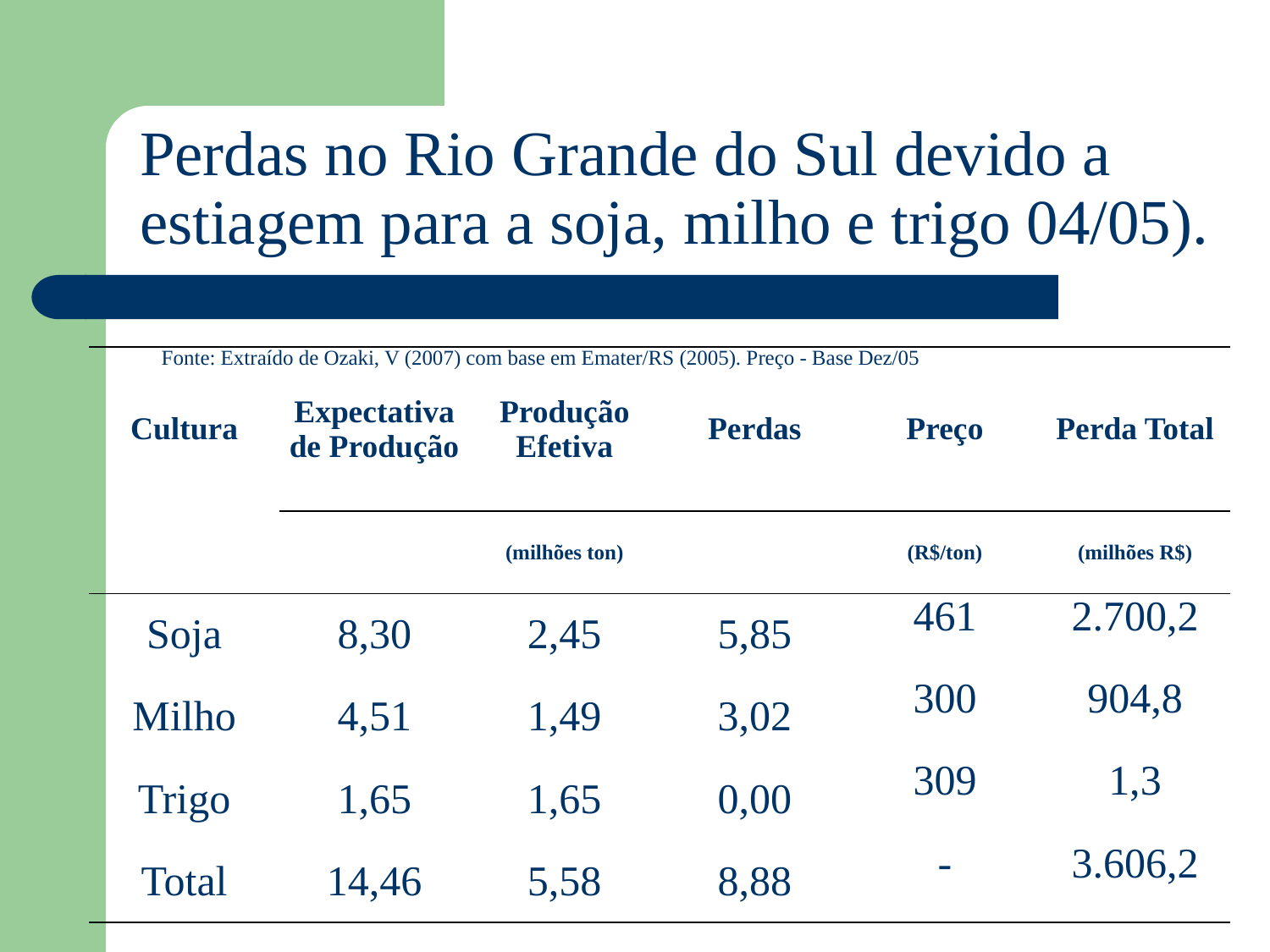

Perdas no Rio Grande do Sul devido a estiagem para a soja, milho e trigo 04/05).
Fonte: Extraído de Ozaki, V (2007) com base em Emater/RS (2005). Preço - Base Dez/05
| Cultura | Expectativa de Produção | Produção Efetiva | Perdas | Preço | Perda Total |
| --- | --- | --- | --- | --- | --- |
|  | (milhões ton) |  |  | (R$/ton) | (milhões R$) |
| Soja | 8,30 | 2,45 | 5,85 | 461 | 2.700,2 |
| Milho | 4,51 | 1,49 | 3,02 | 300 | 904,8 |
| Trigo | 1,65 | 1,65 | 0,00 | 309 | 1,3 |
| Total | 14,46 | 5,58 | 8,88 | - | 3.606,2 |